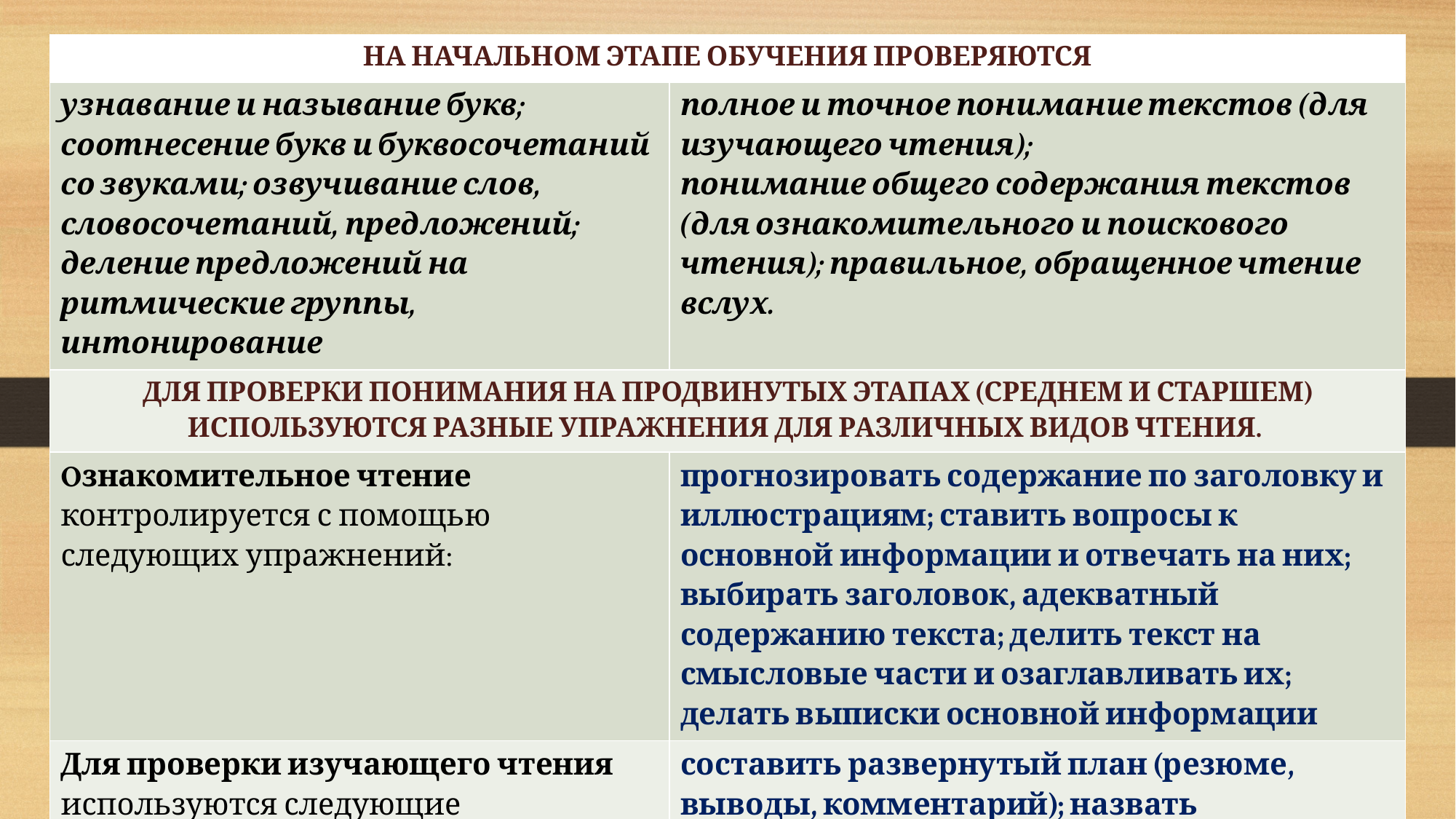

| На начальном этапе обучения проверяются |  |
| --- | --- |
| узнавание и называние букв; соотнесение букв и буквосочетаний со звуками; озвучивание слов, словосочетаний, предложений; деление предложений на ритмические группы, интонирование | полное и точное понимание текстов (для изучающего чтения); понимание общего содержания текстов (для ознакомительного и поискового чтения); правильное, обращенное чтение вслух. |
| Для проверки понимания на продвинутых этапах (среднем и старшем) используются разные упражнения для различных видов чтения. |  |
| Oзнакомительное чтение контролируется с помощью следующих упражнений: | прогнозировать содержание по заголовку и иллюстрациям; ставить вопросы к основной информации и отвечать на них; выбирать заголовок, адекватный содержанию текста; делить текст на смысловые части и озаглавливать их; делать выписки основной информации |
| Для проверки изучающего чтения используются следующие упражнения: | составить развернутый план (резюме, выводы, комментарий); назвать утверждения, которые нужно подтвердить или опровергнуть; поставить вопросы ко всему тексту; выполнить выборочно или полностью адекватный перевод текста. |